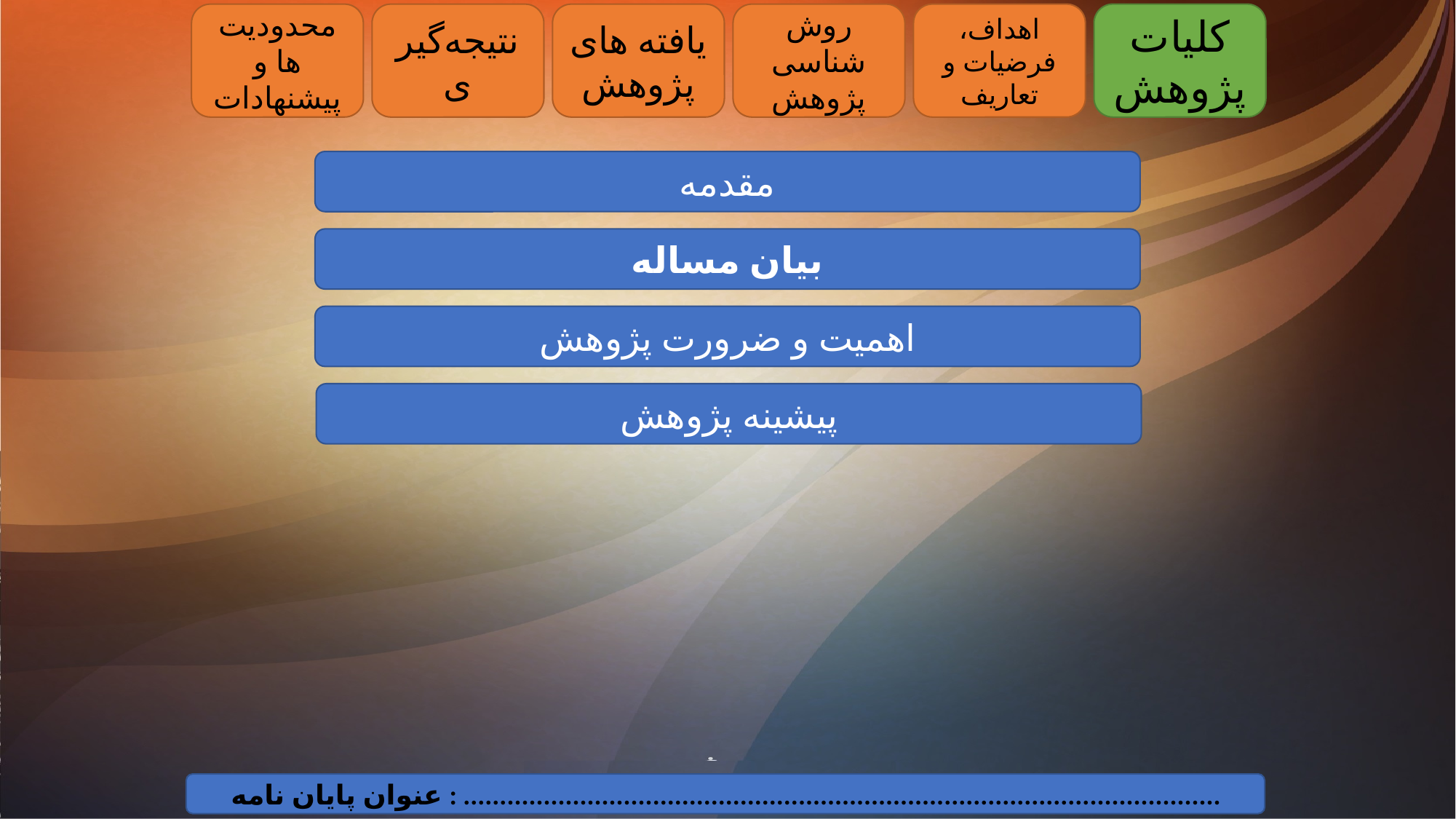

محدودیت ها و پیشنهادات
نتیجه‌گیری
یافته های پژوهش
روش شناسی پژوهش
اهداف، فرضیات و تعاریف
کلیات پژوهش
مقدمه
بیان مساله
اهمیت و ضرورت پژوهش
پیشینه پژوهش
عنوان پایان نامه : ........................................................................................................